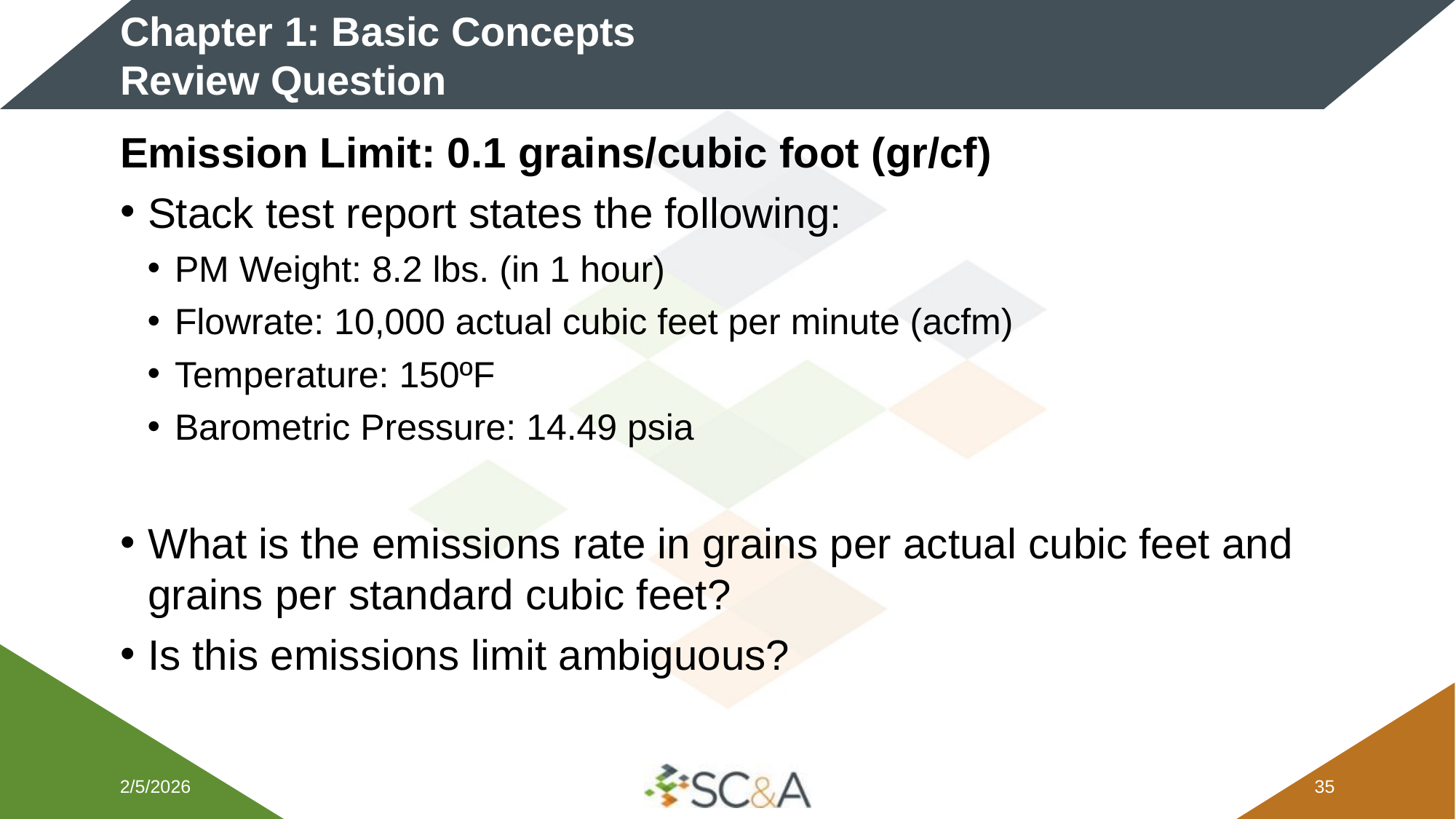

# Chapter 1: Basic Concepts​ Review Question
Emission Limit: 0.1 grains/cubic foot (gr/cf)
Stack test report states the following:
PM Weight: 8.2 lbs. (in 1 hour)
Flowrate: 10,000 actual cubic feet per minute (acfm)
Temperature: 150ºF
Barometric Pressure: 14.49 psia

What is the emissions rate in grains per actual cubic feet and grains per standard cubic feet?
Is this emissions limit ambiguous?
2/5/2026
35